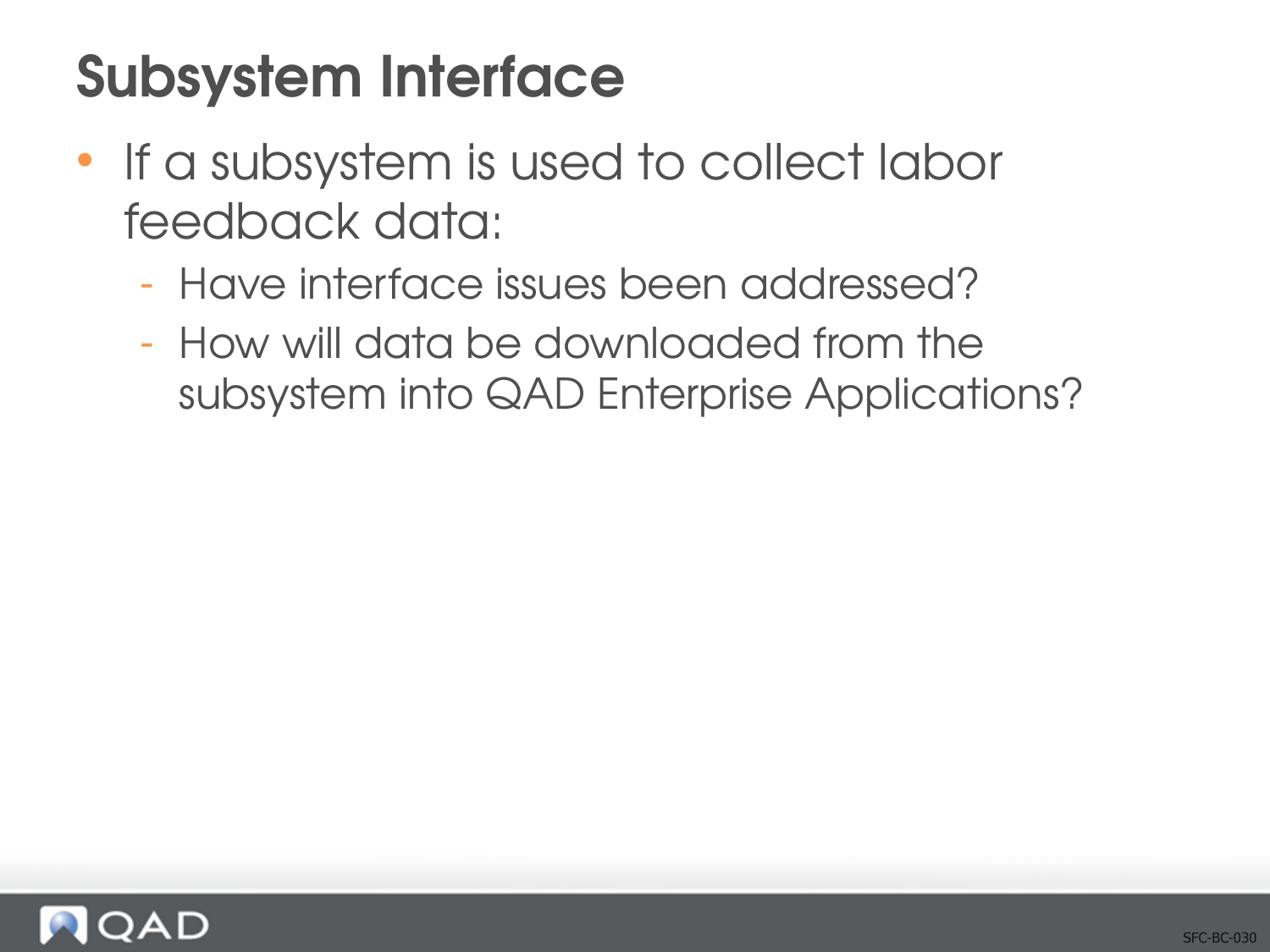

# Subsystem Interface
If a subsystem is used to collect labor feedback data:
Have interface issues been addressed?
How will data be downloaded from the subsystem into QAD Enterprise Applications?
SFC-BC-030